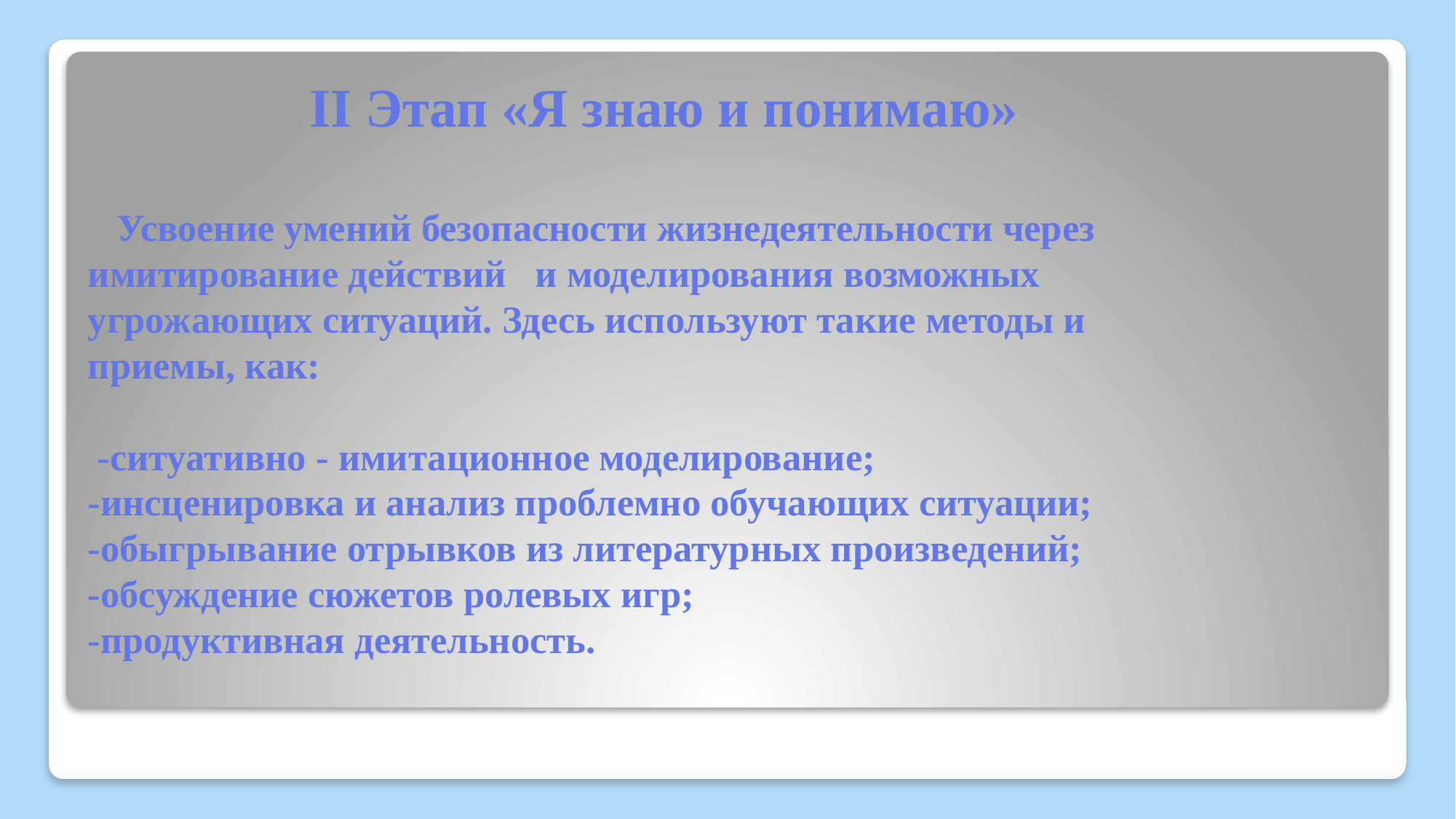

# II Этап «Я знаю и понимаю» Усвоение умений безопасности жизнедеятельности через имитирование действий   и моделирования возможных угрожающих ситуаций. Здесь используют такие методы и приемы, как: -ситуативно - имитационное моделирование; -инсценировка и анализ проблемно обучающих ситуации; -обыгрывание отрывков из литературных произведений; -обсуждение сюжетов ролевых игр; -продуктивная деятельность.